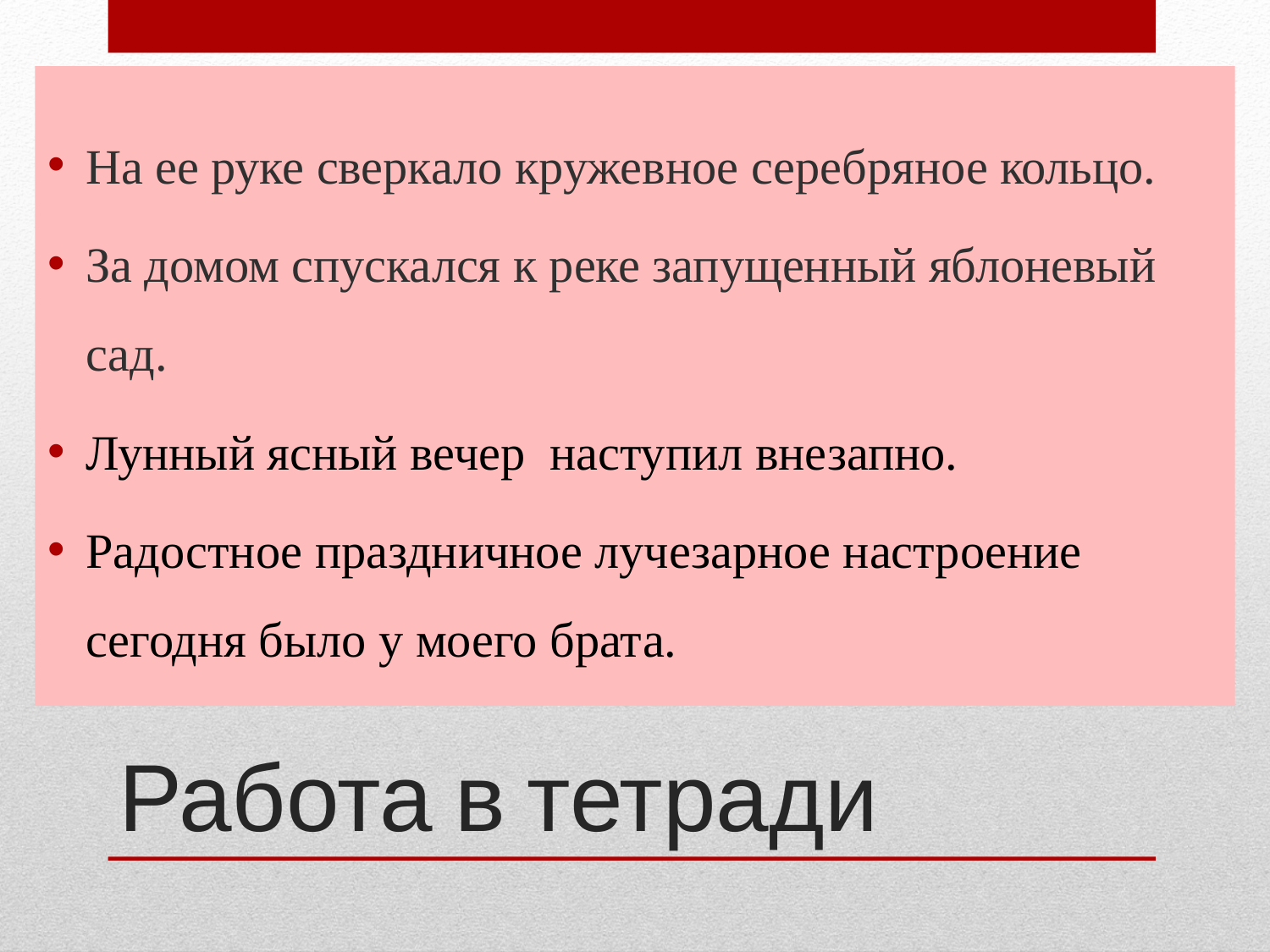

На ее руке сверкало кружевное серебряное кольцо.
За домом спускался к реке запущенный яблоневый сад.
Лунный ясный вечер  наступил внезапно.
Радостное праздничное лучезарное настроение сегодня было у моего брата.
# Работа в тетради